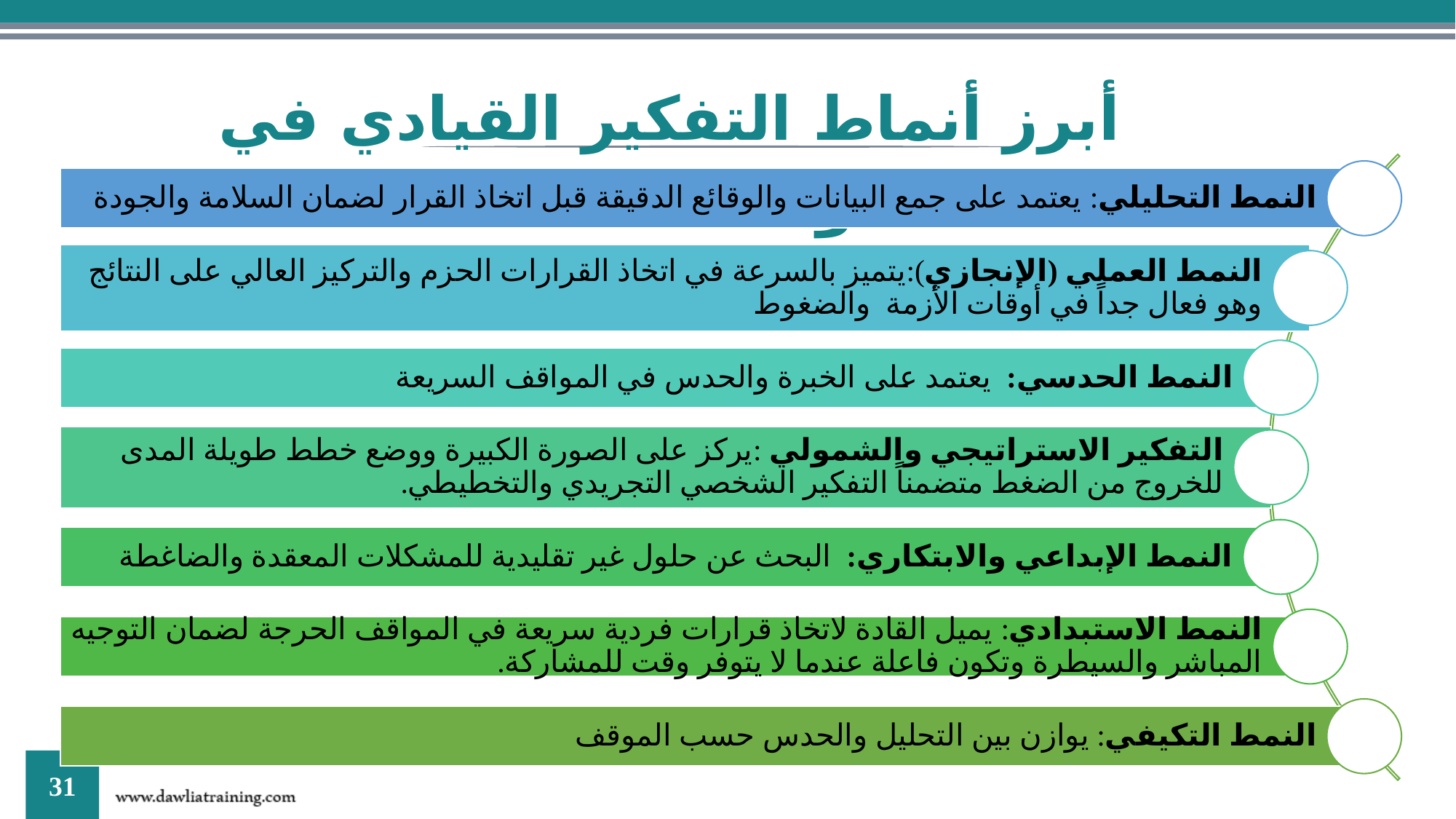

أبرز أنماط التفكير القيادي في المواقف الضاغطة
النمط التحليلي: يعتمد على جمع البيانات والوقائع الدقيقة قبل اتخاذ القرار لضمان السلامة والجودة
النمط العملي (الإنجازي):يتميز بالسرعة في اتخاذ القرارات الحزم والتركيز العالي على النتائج وهو فعال جداً في أوقات الأزمة  والضغوط
النمط الحدسي:  يعتمد على الخبرة والحدس في المواقف السريعة
التفكير الاستراتيجي والشمولي :يركز على الصورة الكبيرة ووضع خطط طويلة المدى للخروج من الضغط متضمناً التفكير الشخصي التجريدي والتخطيطي.
النمط الإبداعي والابتكاري:  البحث عن حلول غير تقليدية للمشكلات المعقدة والضاغطة
النمط الاستبدادي: يميل القادة لاتخاذ قرارات فردية سريعة في المواقف الحرجة لضمان التوجيه المباشر والسيطرة وتكون فاعلة عندما لا يتوفر وقت للمشاركة.
النمط التكيفي: يوازن بين التحليل والحدس حسب الموقف